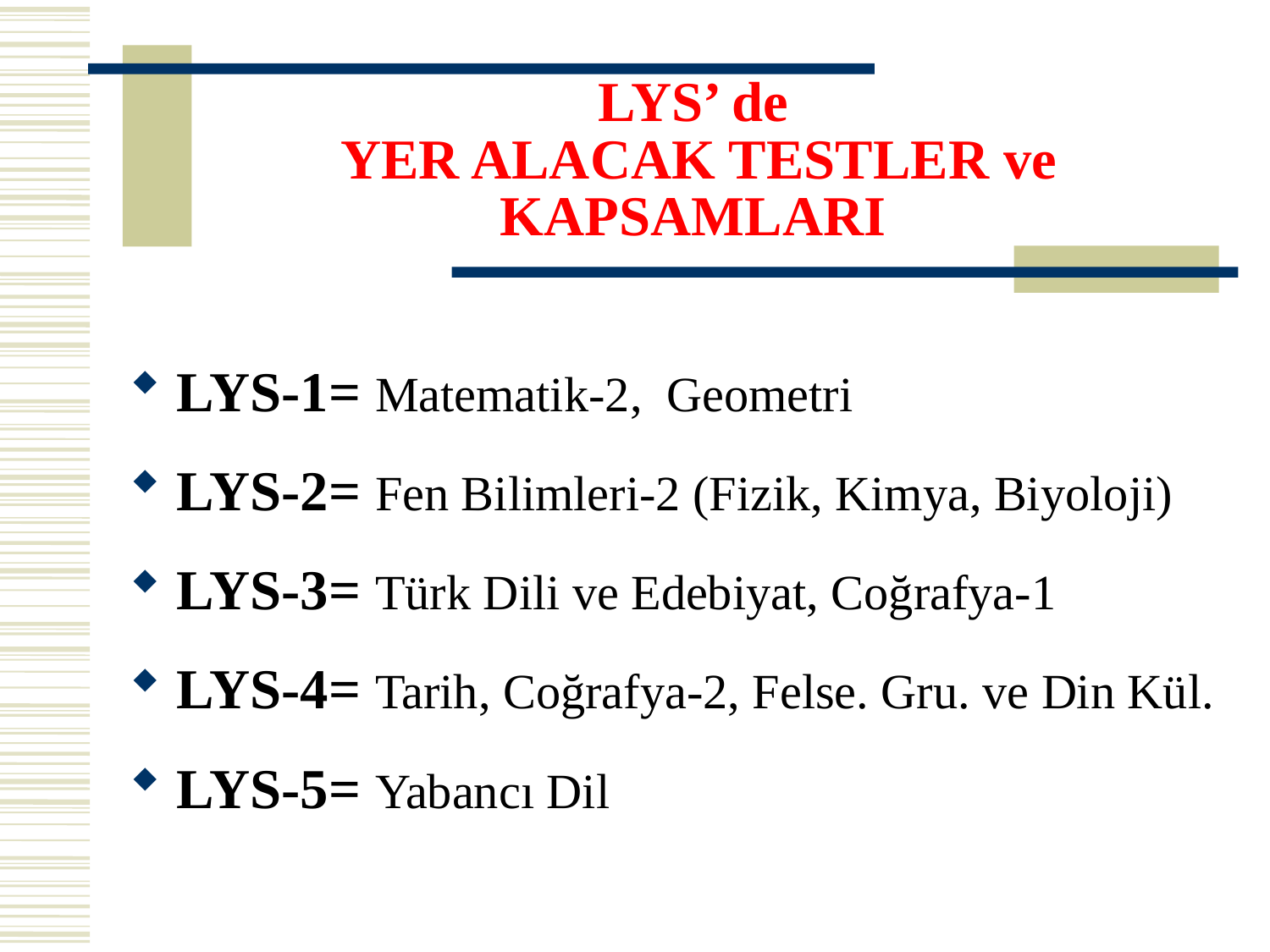

# LYS’ de YER ALACAK TESTLER ve KAPSAMLARI

LYS-1= Matematik-2,  Geometri

LYS-2= Fen Bilimleri-2 (Fizik, Kimya, Biyoloji)

LYS-3= Türk Dili ve Edebiyat, Coğrafya-1

LYS-4= Tarih, Coğrafya-2, Felse. Gru. ve Din Kül.

LYS-5= Yabancı Dil